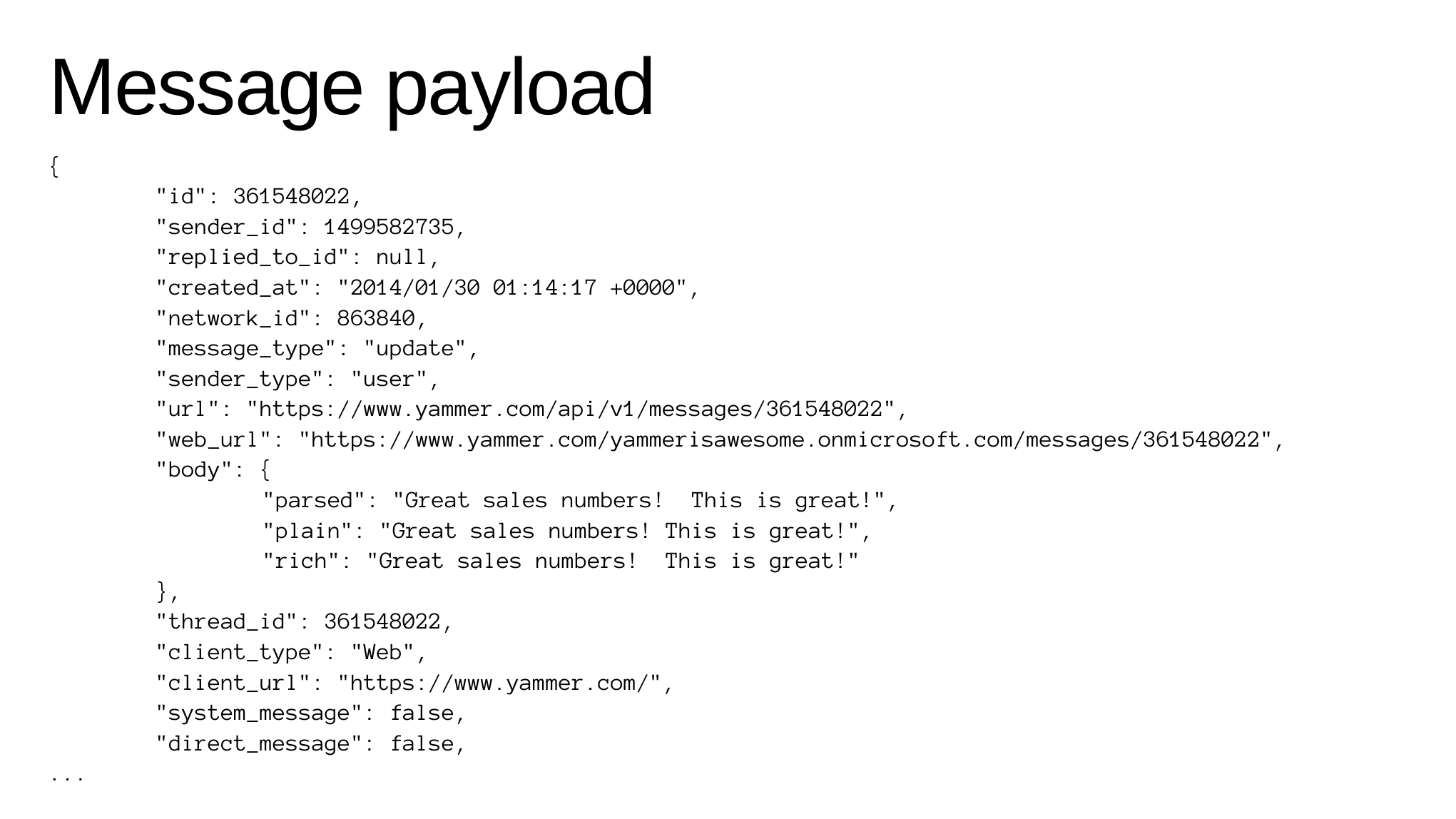

# Message payload
{
	"id": 361548022,
	"sender_id": 1499582735,
	"replied_to_id": null,
	"created_at": "2014/01/30 01:14:17 +0000",
	"network_id": 863840,
	"message_type": "update",
	"sender_type": "user",
	"url": "https://www.yammer.com/api/v1/messages/361548022",
	"web_url": "https://www.yammer.com/yammerisawesome.onmicrosoft.com/messages/361548022",
	"body": {
		"parsed": "Great sales numbers!  This is great!",
		"plain": "Great sales numbers! This is great!",
		"rich": "Great sales numbers!  This is great!"
	},
	"thread_id": 361548022,
	"client_type": "Web",
	"client_url": "https://www.yammer.com/",
	"system_message": false,
	"direct_message": false,
...